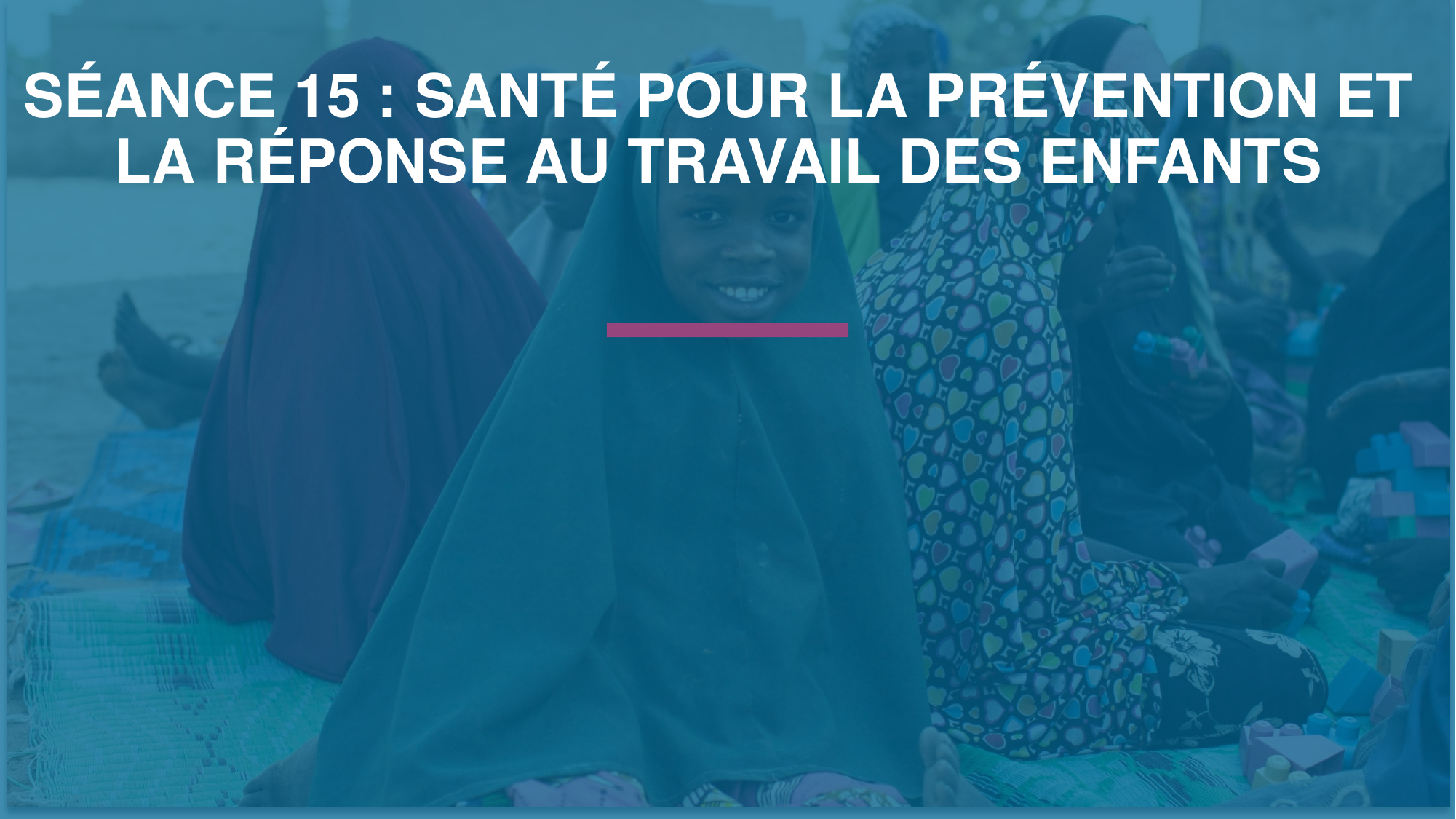

SÉANCE 15 : SANTÉ POUR LA PRÉVENTION ET LA RÉPONSE AU TRAVAIL DES ENFANTS